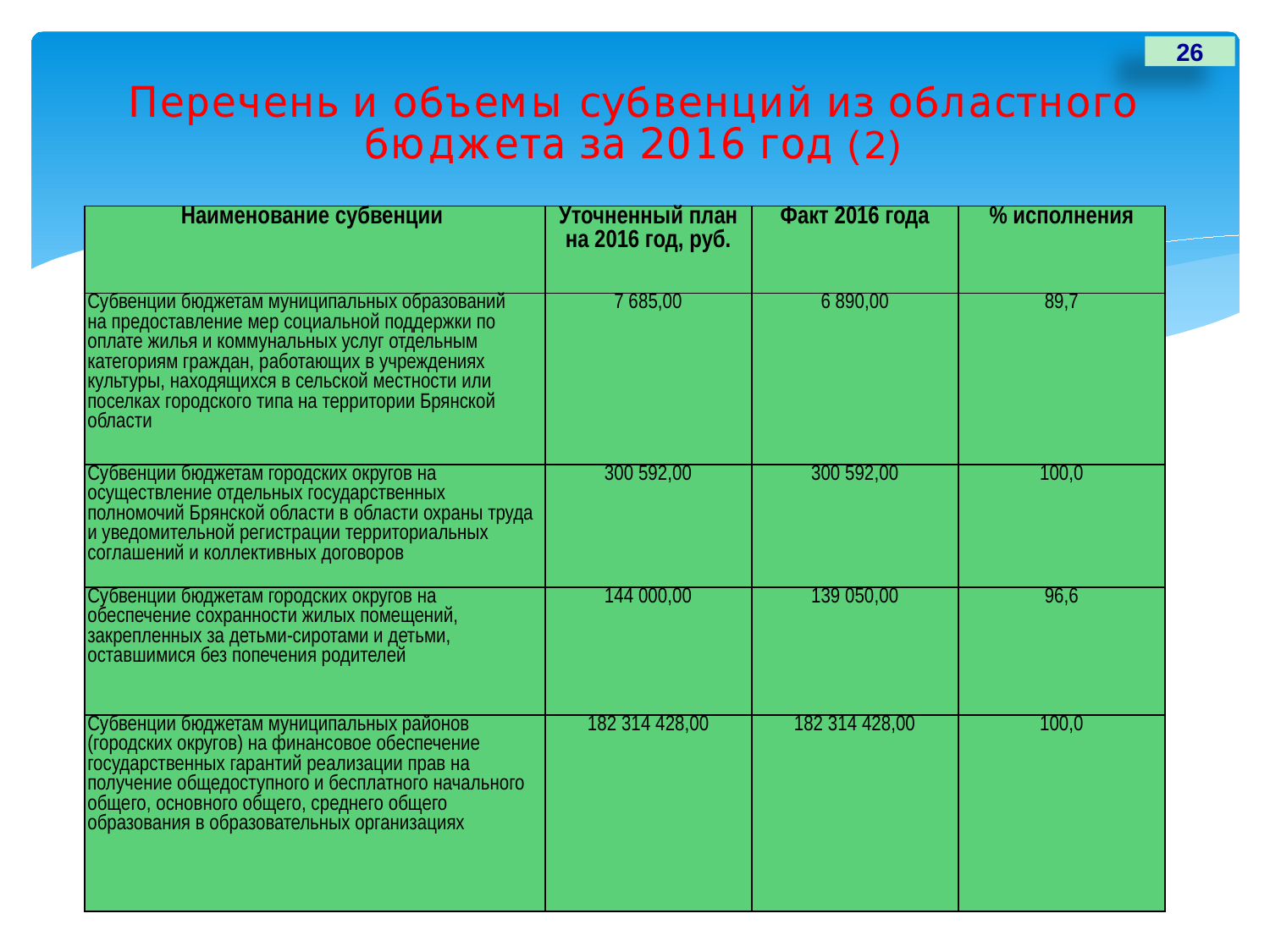

26
# Перечень и объемы субвенций из областного бюджета за 2016 год (2)
| Наименование субвенции | Уточненный план на 2016 год, руб. | Факт 2016 года | % исполнения |
| --- | --- | --- | --- |
| Субвенции бюджетам муниципальных образований на предоставление мер социальной поддержки по оплате жилья и коммунальных услуг отдельным категориям граждан, работающих в учреждениях культуры, находящихся в сельской местности или поселках городского типа на территории Брянской области | 7 685,00 | 6 890,00 | 89,7 |
| Субвенции бюджетам городских округов на осуществление отдельных государственных полномочий Брянской области в области охраны труда и уведомительной регистрации территориальных соглашений и коллективных договоров | 300 592,00 | 300 592,00 | 100,0 |
| Субвенции бюджетам городских округов на обеспечение сохранности жилых помещений, закрепленных за детьми-сиротами и детьми, оставшимися без попечения родителей | 144 000,00 | 139 050,00 | 96,6 |
| Субвенции бюджетам муниципальных районов (городских округов) на финансовое обеспечение государственных гарантий реализации прав на получение общедоступного и бесплатного начального общего, основного общего, среднего общего образования в образовательных организациях | 182 314 428,00 | 182 314 428,00 | 100,0 |